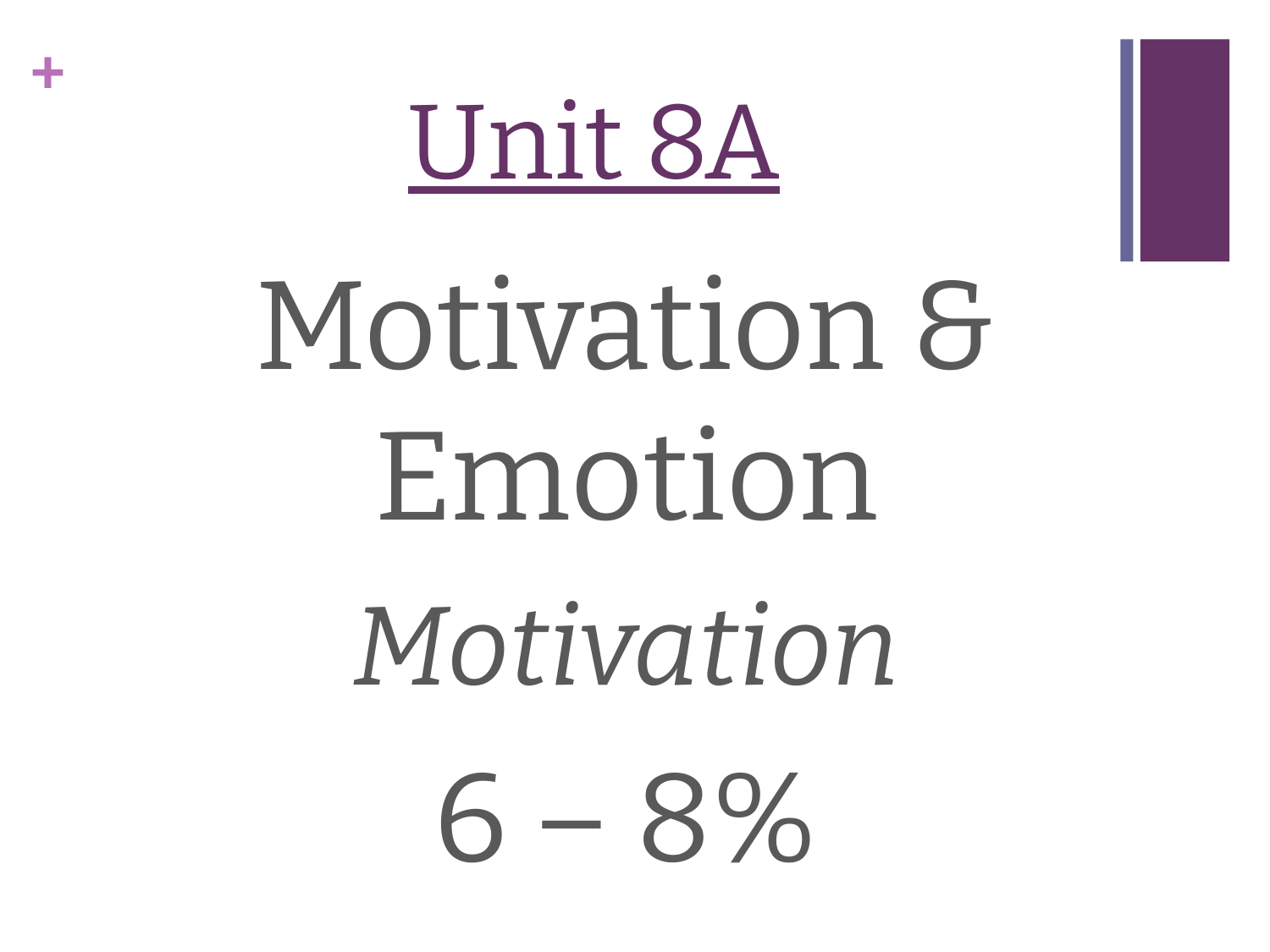

# Unit 8A
Motivation & Emotion
Motivation
6 – 8%